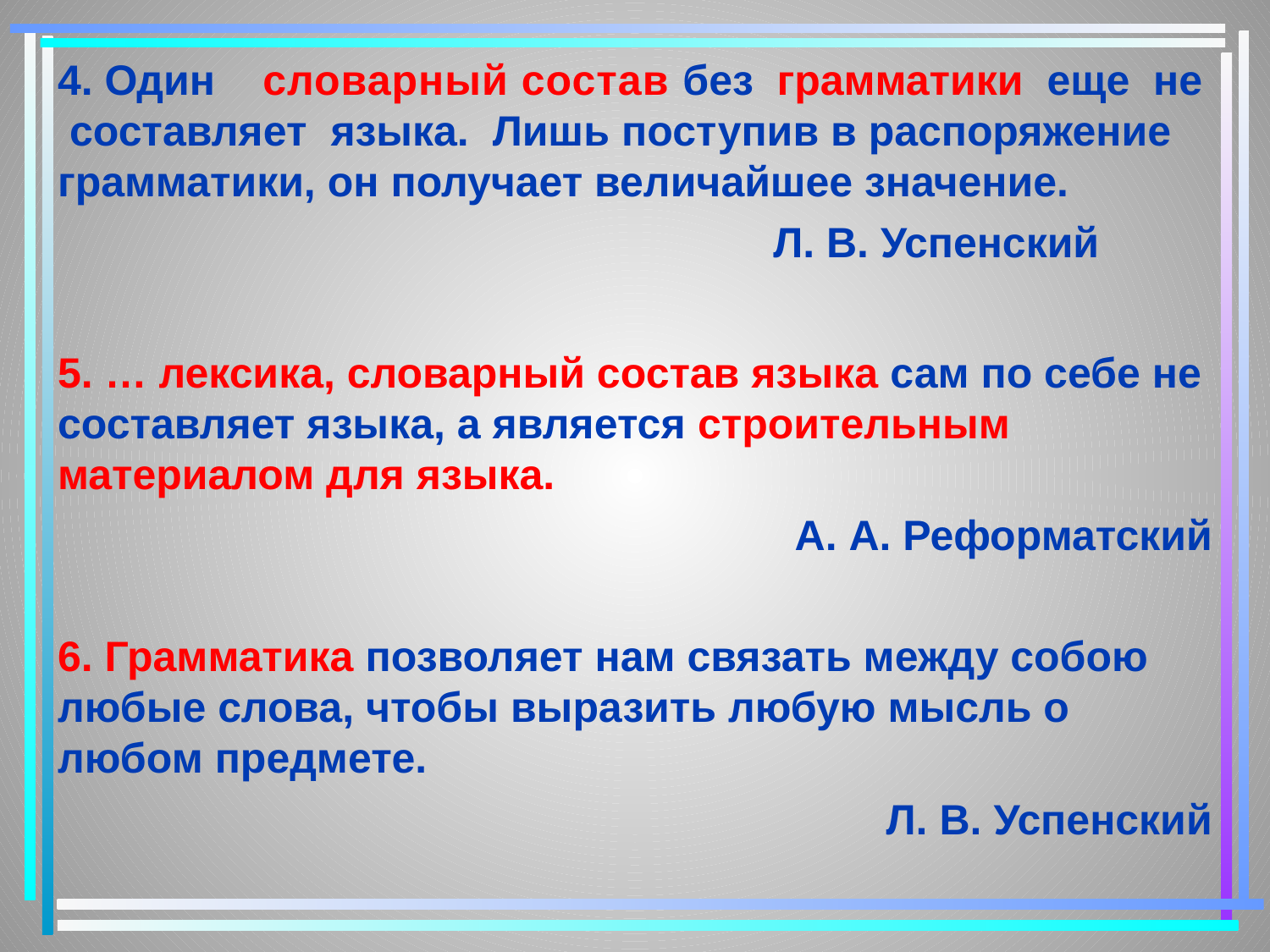

4. Один    словарный состав без  грамматики  еще  не  составляет  языка.  Лишь поступив в распоряжение грамматики, он получает величайшее значение.
        Л. В. Успенский

5. … лексика, словарный состав языка сам по себе не составляет языка, а является строительным материалом для языка.
А. А. Реформатский

6. Грамматика позволяет нам связать между собою любые слова, чтобы выразить любую мысль о любом предмете.
Л. В. Успенский